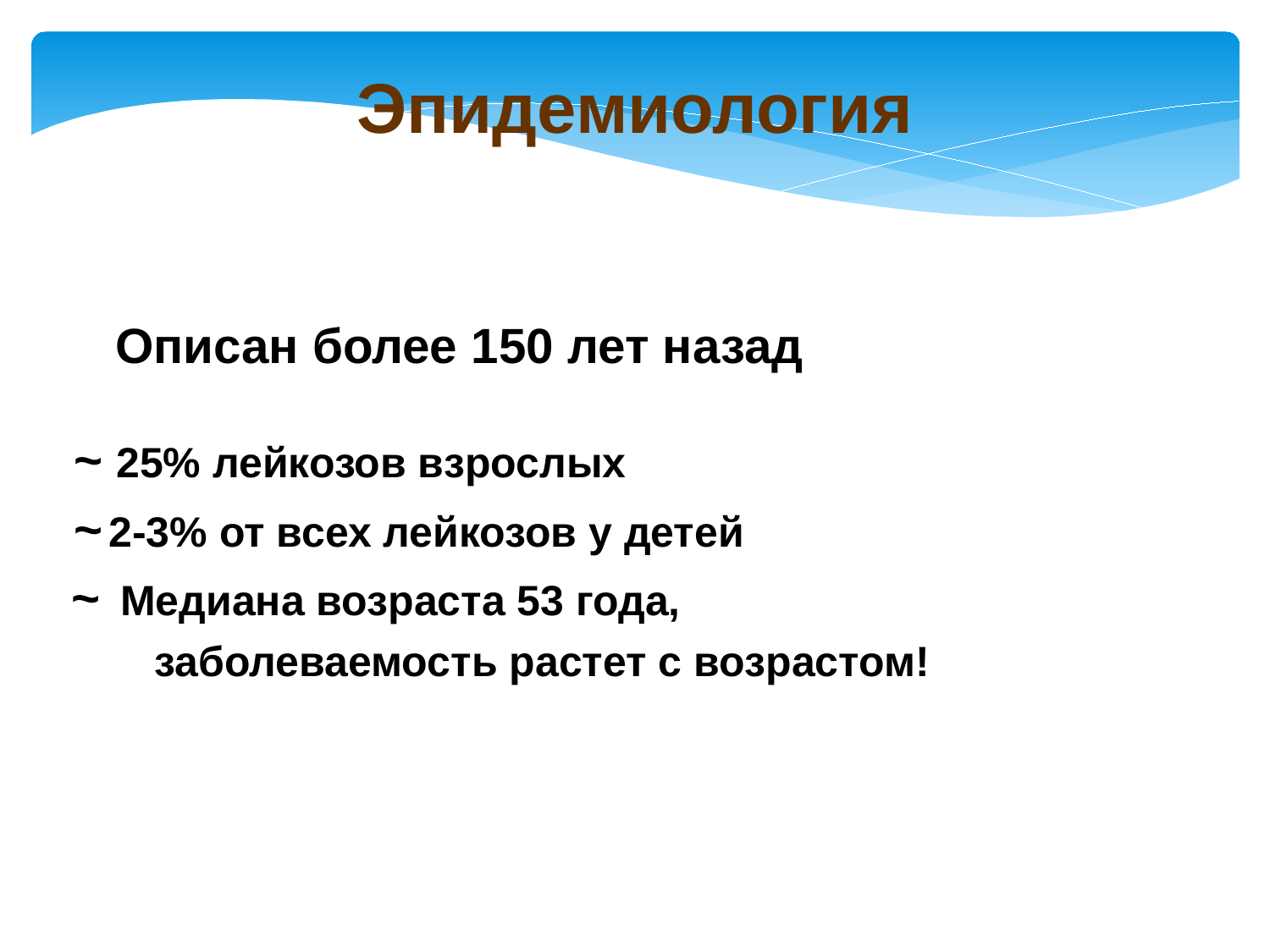

Эпидемиология

	    Описан более 150 лет назад

	 ~ 25% лейкозов взрослых
 	 ~ 2-3% от всех лейкозов у детей
	 ~  Медиана возраста 53 года,
            заболеваемость растет с возрастом!